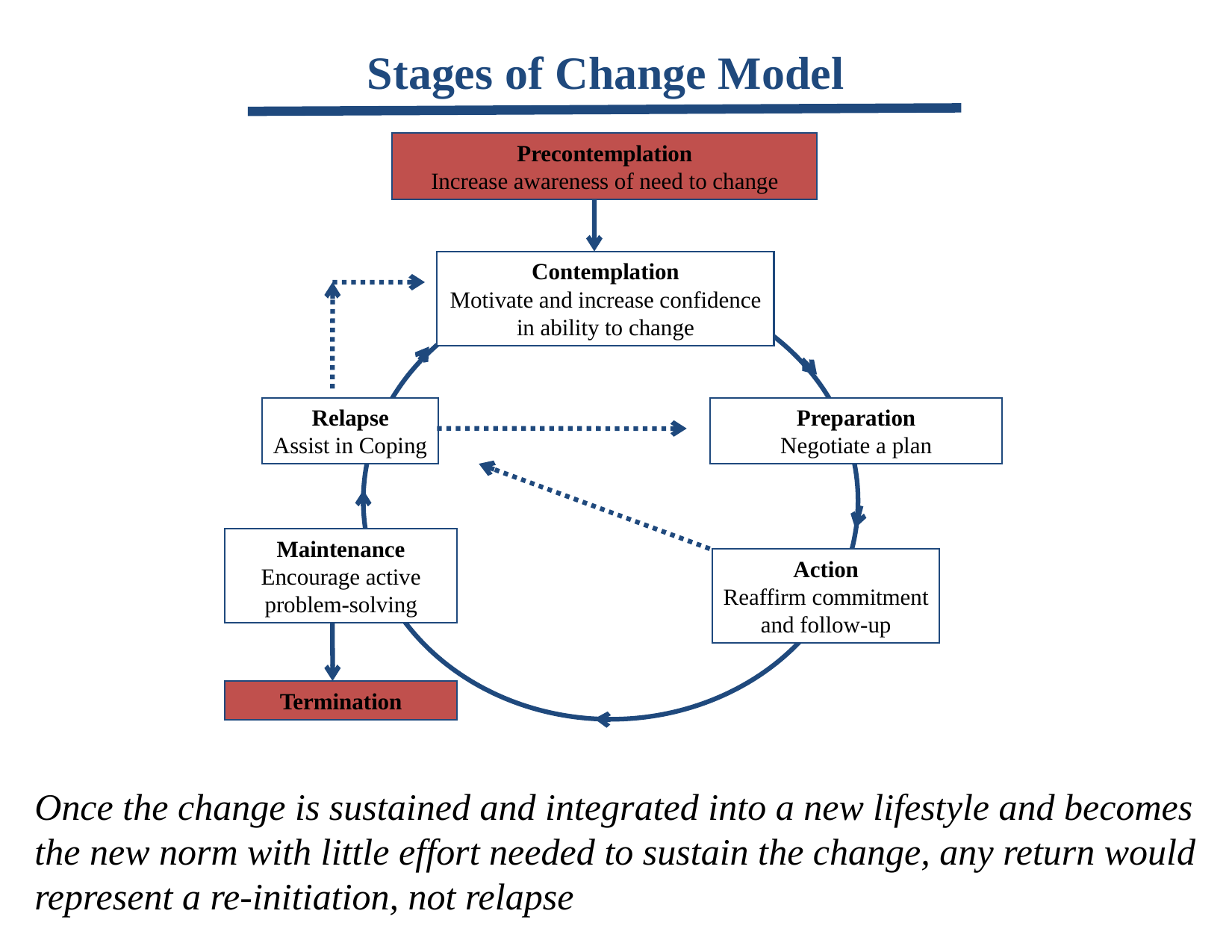

Stages of Change Model

Precontemplation
Increase awareness of need to change

Contemplation
Motivate and increase confidence
in ability to change

Relapse
Assist in Coping
Preparation
Negotiate a plan

Maintenance
Encourage active
problem-solving
Action
Reaffirm commitment
and follow-up

Termination

Once the change is sustained and integrated into a new lifestyle and becomes the new norm with little effort needed to sustain the change, any return would represent a re-initiation, not relapse